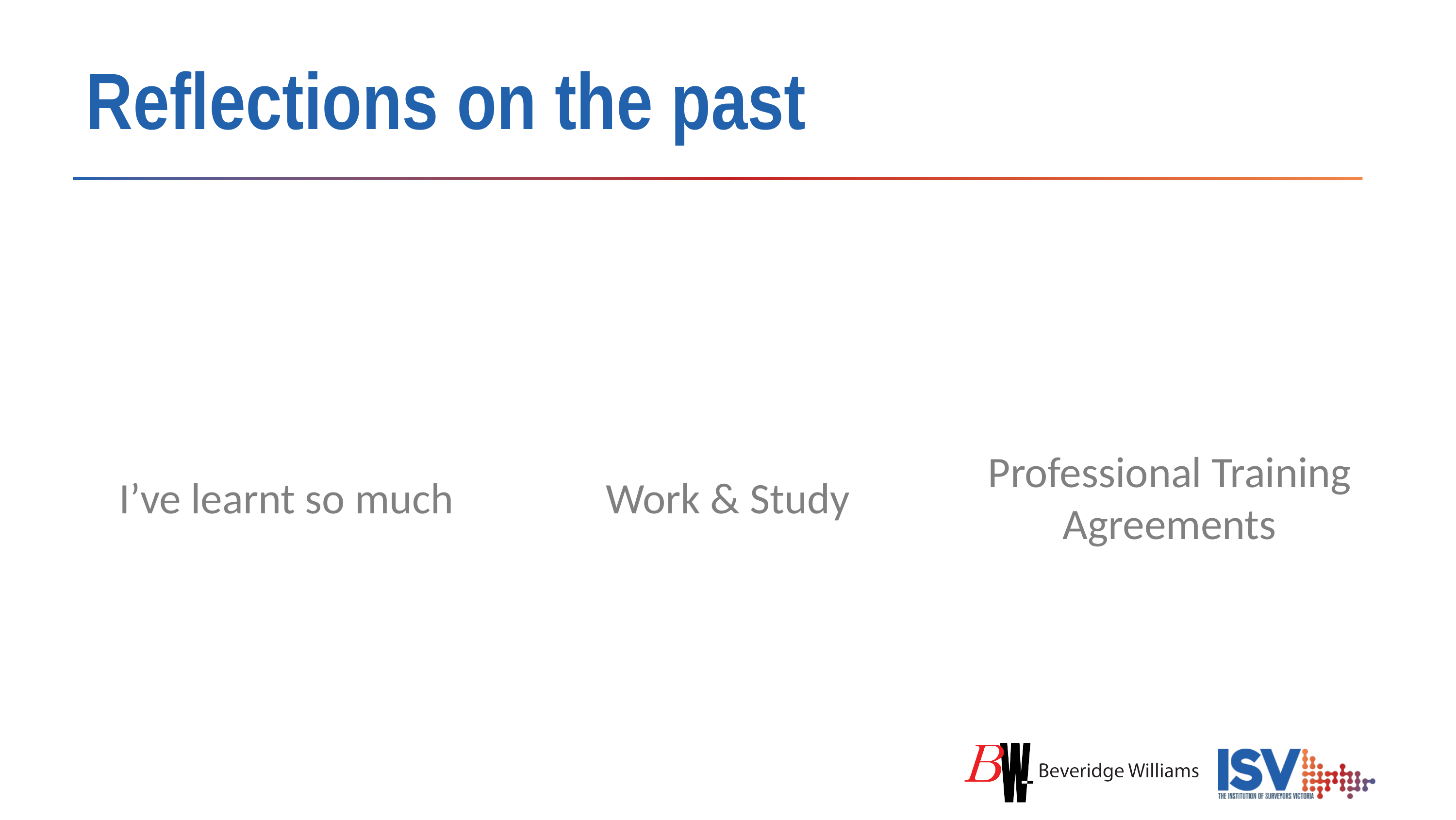

# Reflections on the past

I’ve learnt so much
Work & Study
Professional Training Agreements